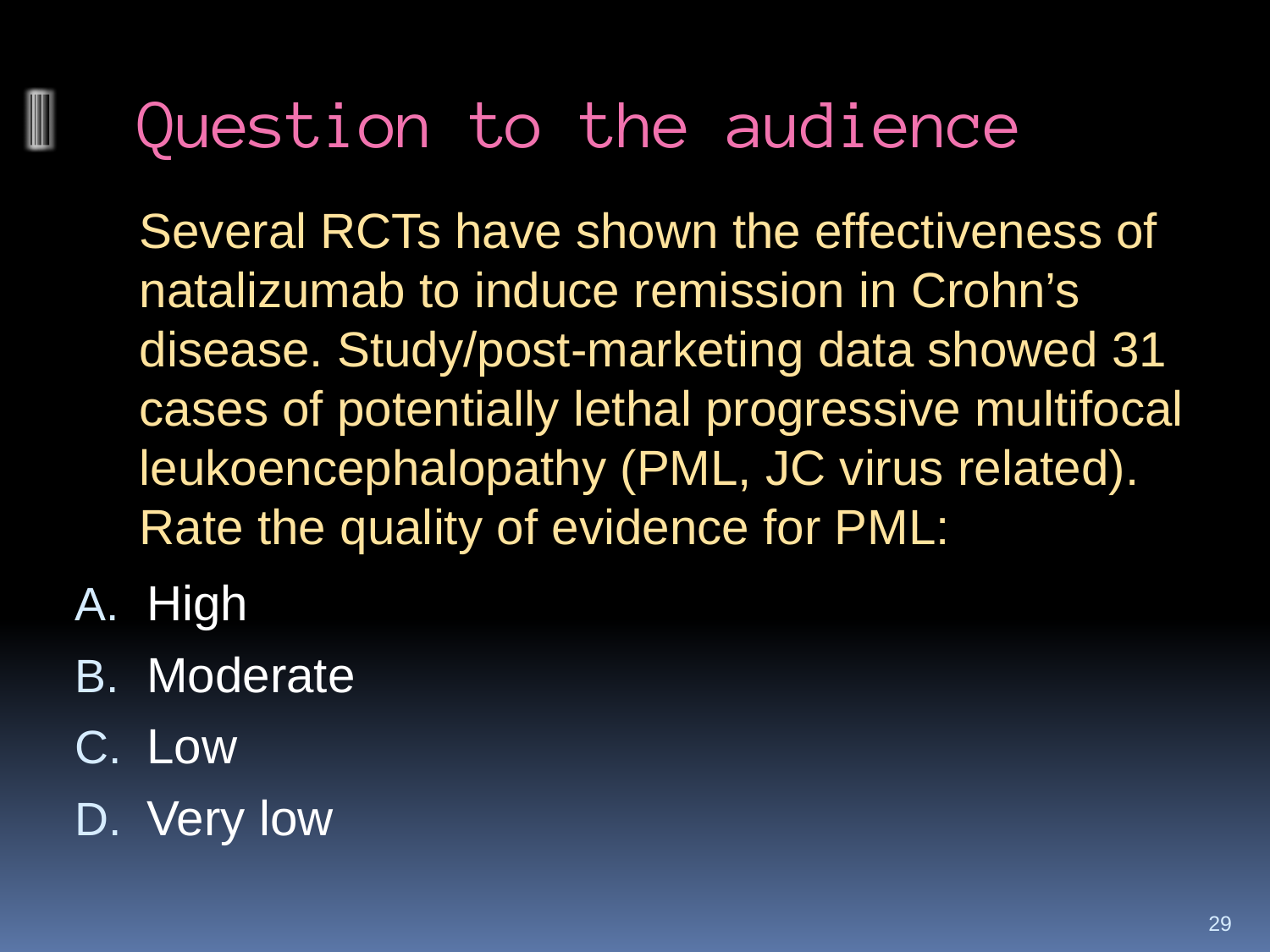

# Question to the audience
Several RCTs have shown the effectiveness of natalizumab to induce remission in Crohn’s disease. Study/post-marketing data showed 31 cases of potentially lethal progressive multifocal leukoencephalopathy (PML, JC virus related).  Rate the quality of evidence for PML:
High
Moderate
Low
Very low
29